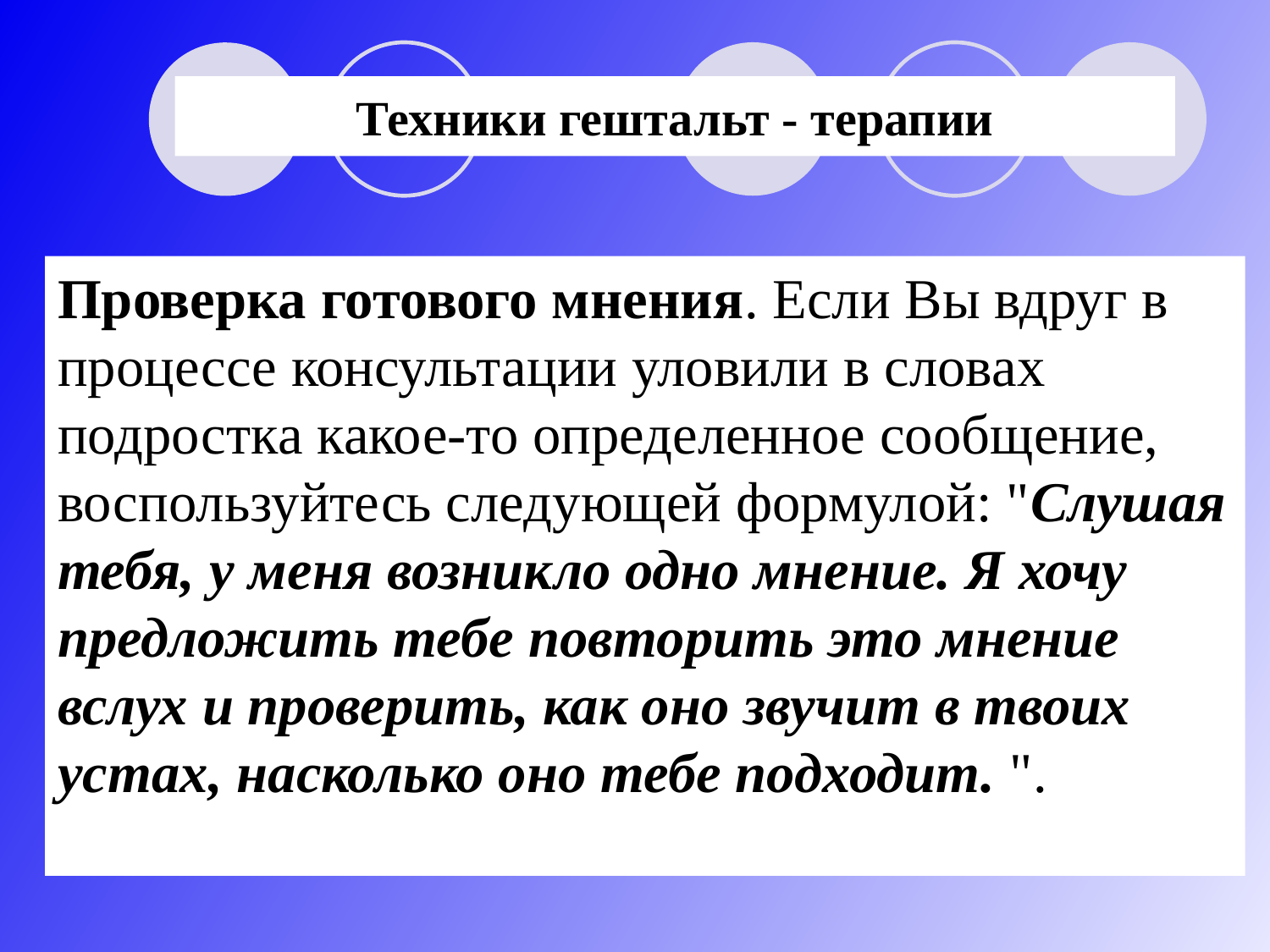

# Техники гештальт - терапии
Проверка готового мнения. Если Вы вдруг в процессе консультации уловили в словах подростка какое-то определенное сообщение, воспользуйтесь следующей формулой: "Слушая тебя, у меня возникло одно мнение. Я хочу предложить тебе повторить это мнение вслух и проверить, как оно звучит в твоих устах, насколько оно тебе подходит. ".